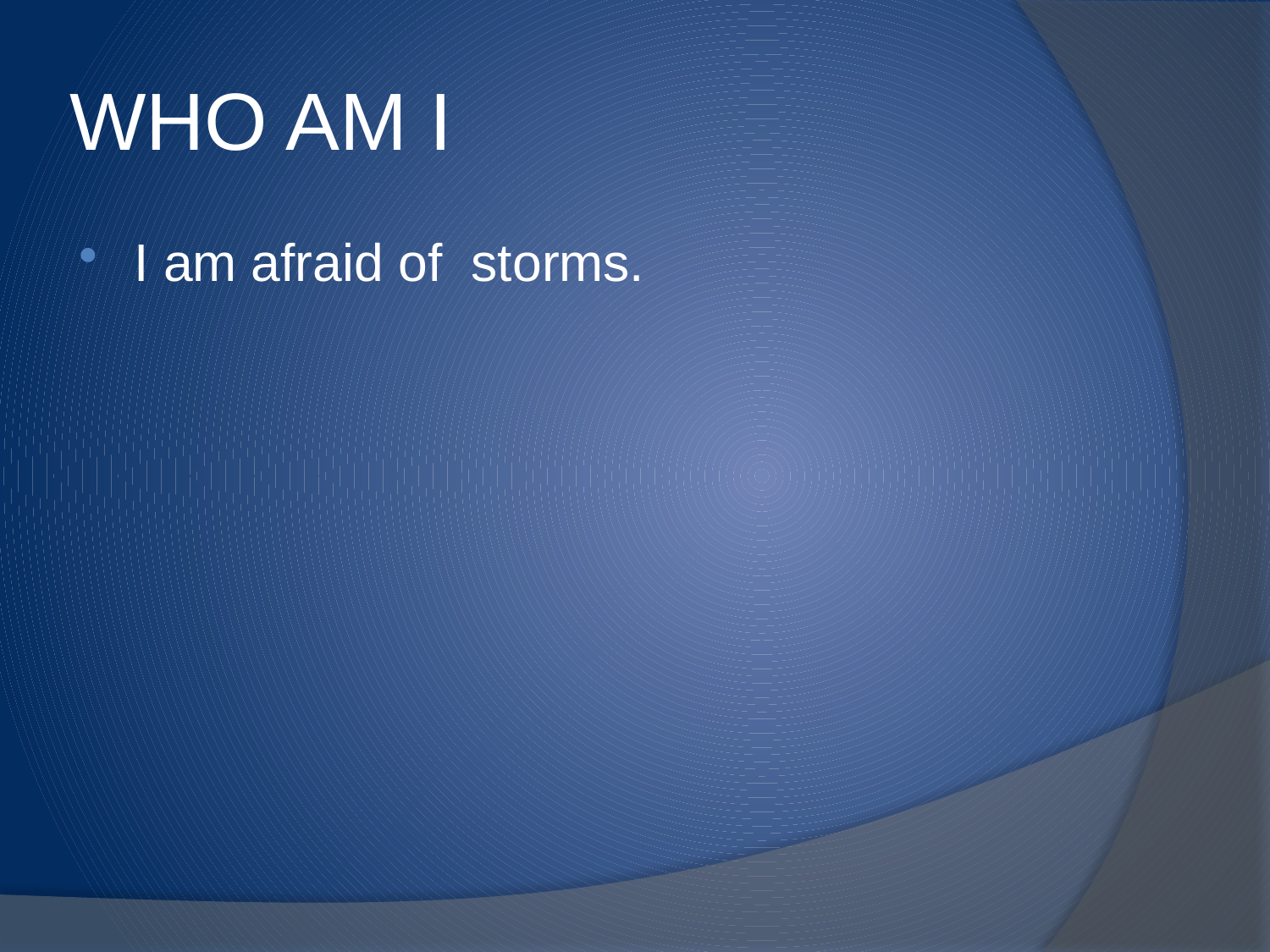

# WHO AM I
I am afraid of  storms.